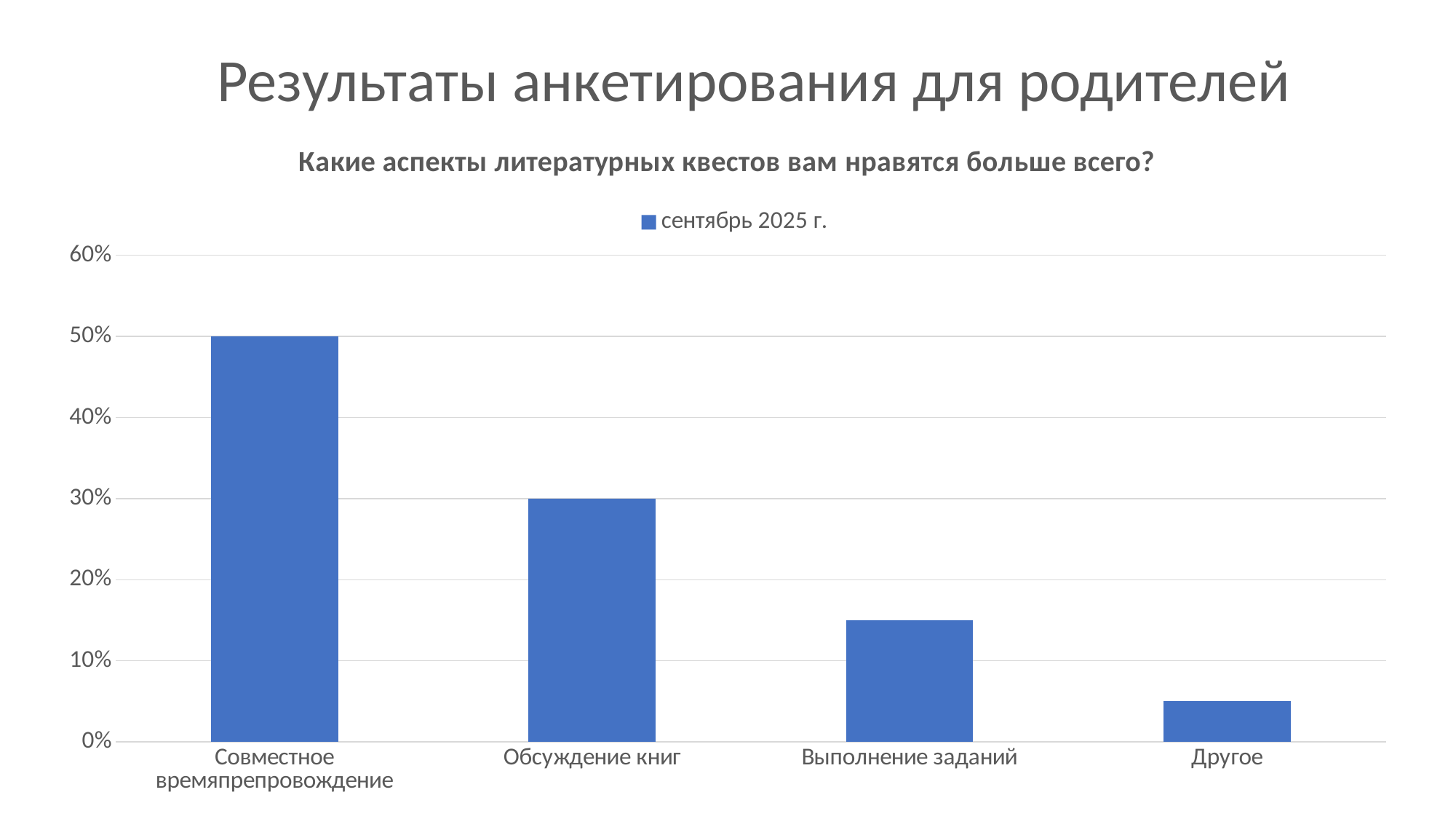

# Результаты анкетирования для родителей

### Chart: Какие аспекты литературных квестов вам нравятся больше всего?

| Category | сентябрь 2025 г. |
|---|---|
| Совместное времяпрепровождение | 0.5 |
| Обсуждение книг | 0.3 |
| Выполнение заданий | 0.15 |
| Другое | 0.05 |